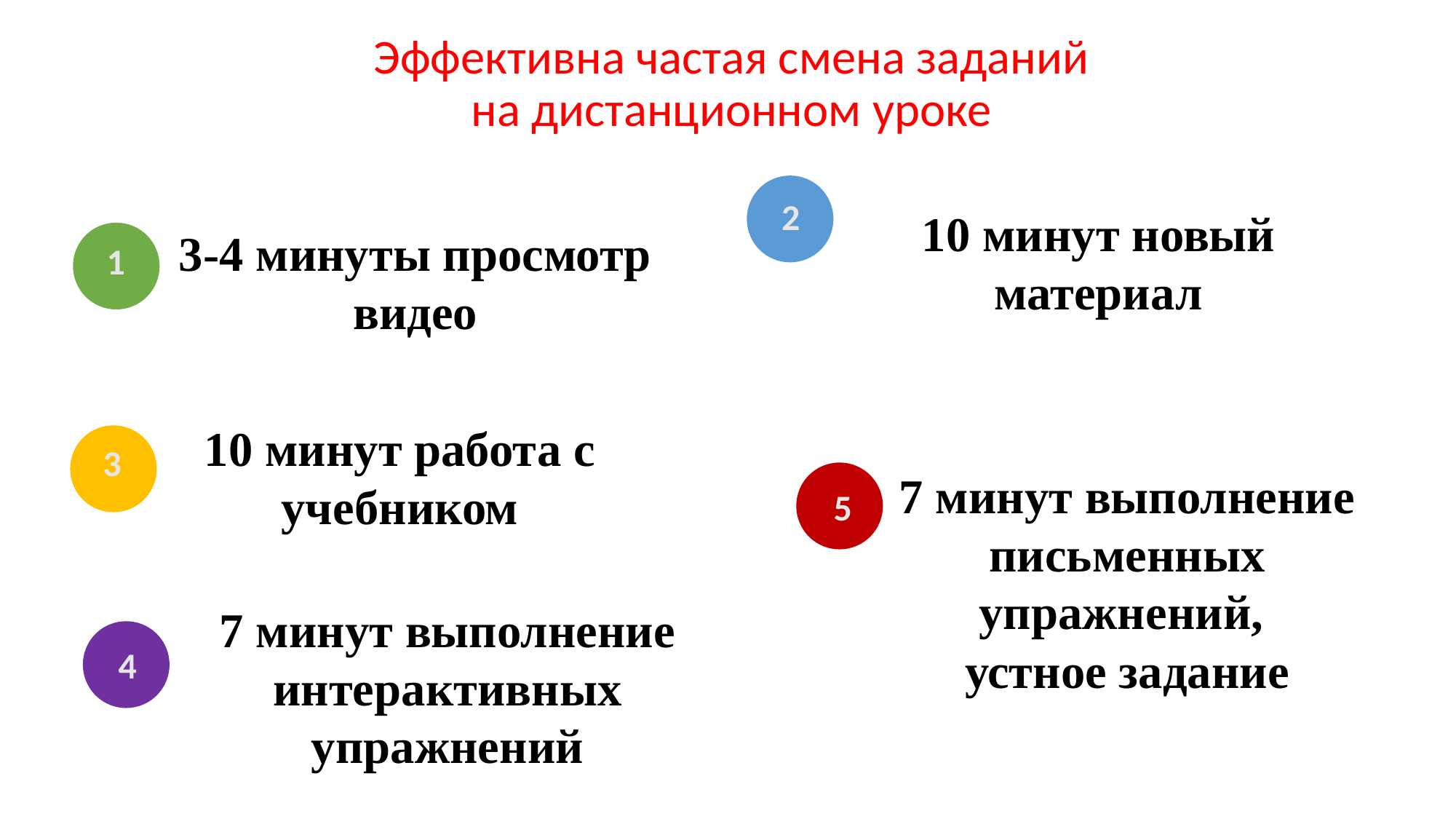

# Эффективна частая смена заданий на дистанционном уроке

2
10 минут новый материал

3-4 минуты просмотр видео
1

10 минут работа с учебником

3

7 минут выполнение письменных упражнений,
устное задание
5
7 минут выполнение интерактивных упражнений

4